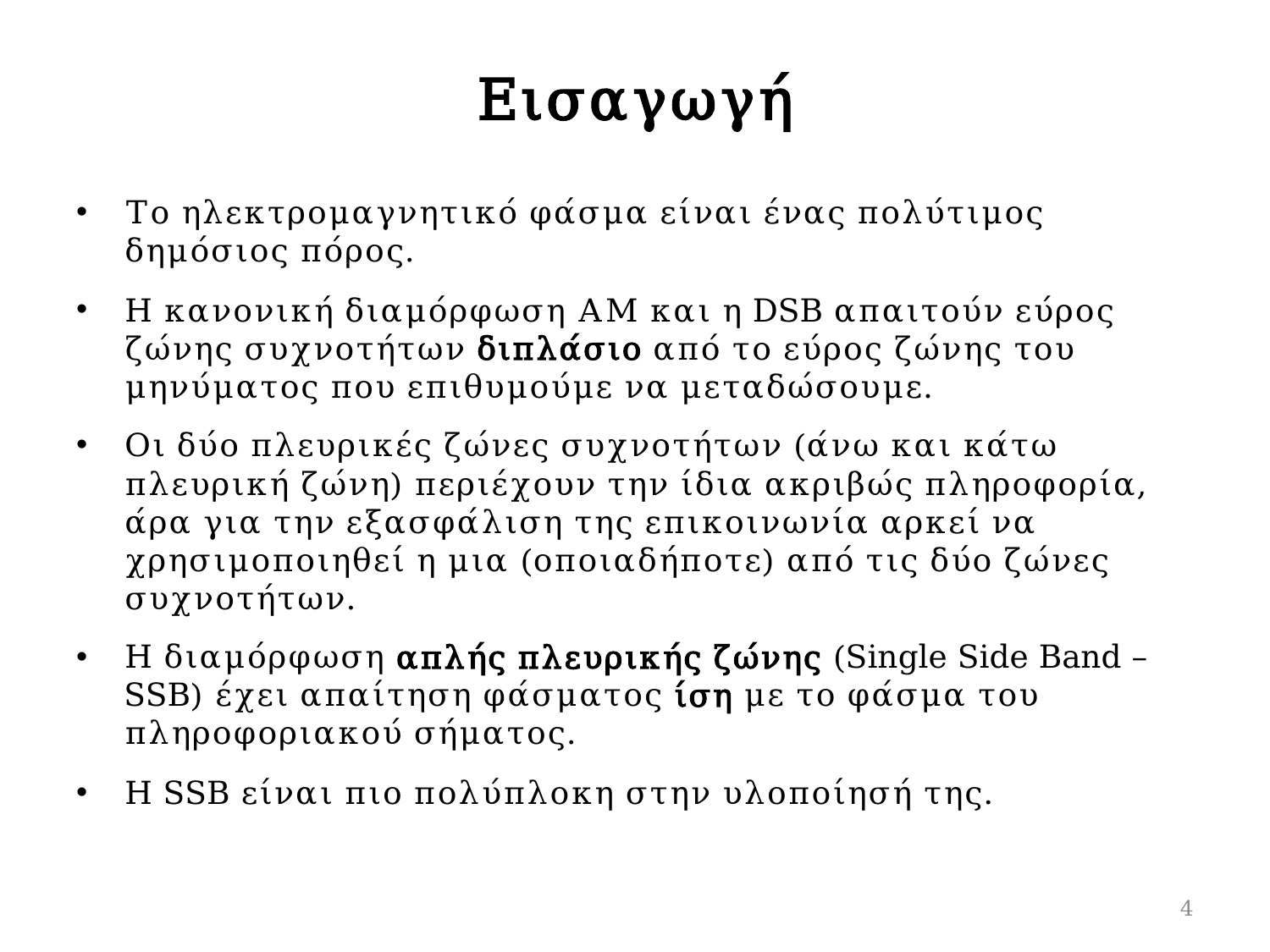

# Εισαγωγή
Το ηλεκτρομαγνητικό φάσμα είναι ένας πολύτιμος δημόσιος πόρος.
Η κανονική διαμόρφωση ΑΜ και η DSB απαιτούν εύρος ζώνης συχνοτήτων διπλάσιο από το εύρος ζώνης του μηνύματος που επιθυμούμε να μεταδώσουμε.
Οι δύο πλευρικές ζώνες συχνοτήτων (άνω και κάτω πλευρική ζώνη) περιέχουν την ίδια ακριβώς πληροφορία, άρα για την εξασφάλιση της επικοινωνία αρκεί να χρησιμοποιηθεί η μια (οποιαδήποτε) από τις δύο ζώνες συχνοτήτων.
Η διαμόρφωση απλής πλευρικής ζώνης (Single Side Band – SSB) έχει απαίτηση φάσματος ίση με το φάσμα του πληροφοριακού σήματος.
Η SSB είναι πιο πολύπλοκη στην υλοποίησή της.

4